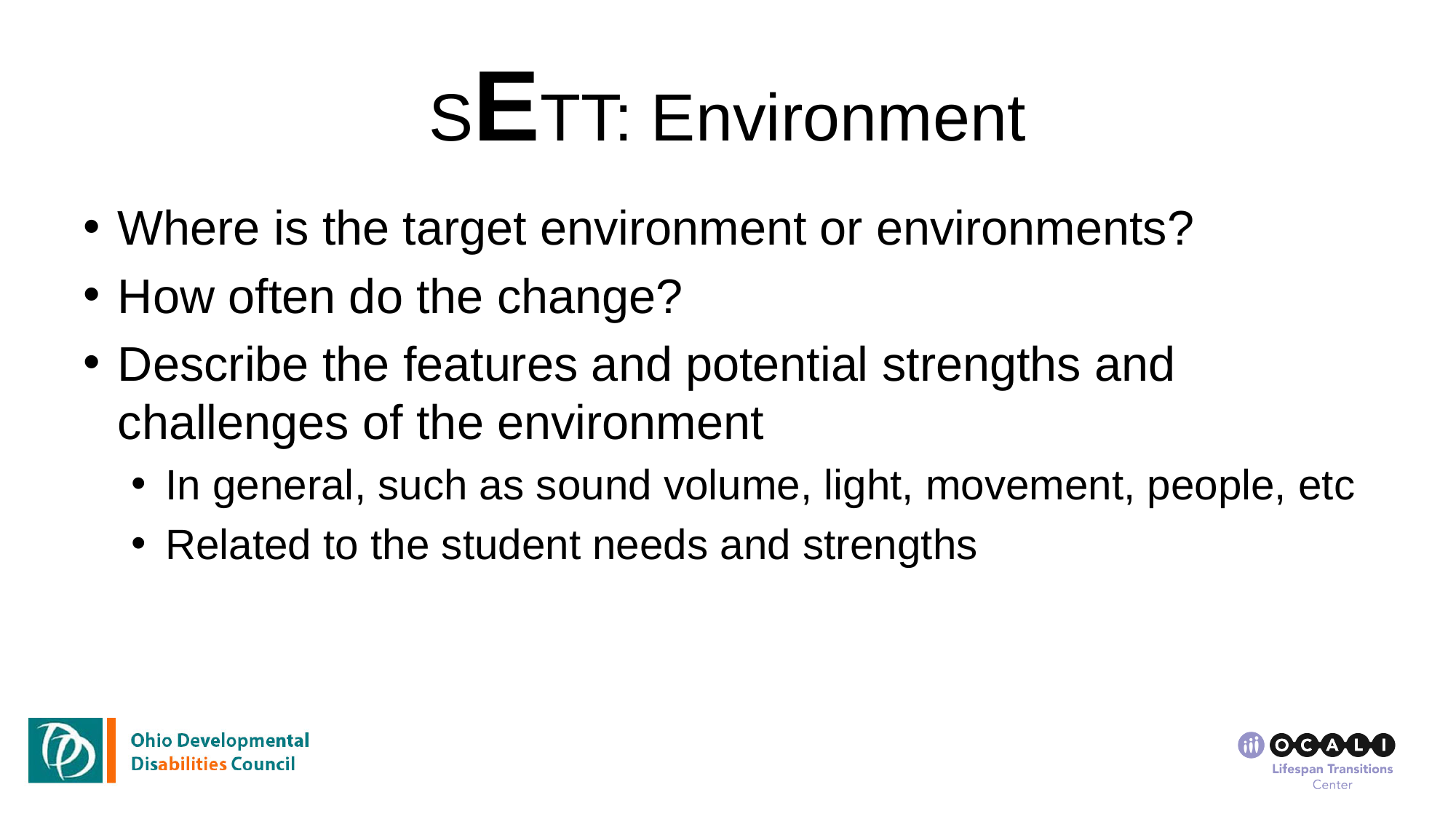

# SETT: Environment
Where is the target environment or environments?
How often do the change?
Describe the features and potential strengths and challenges of the environment
In general, such as sound volume, light, movement, people, etc
Related to the student needs and strengths